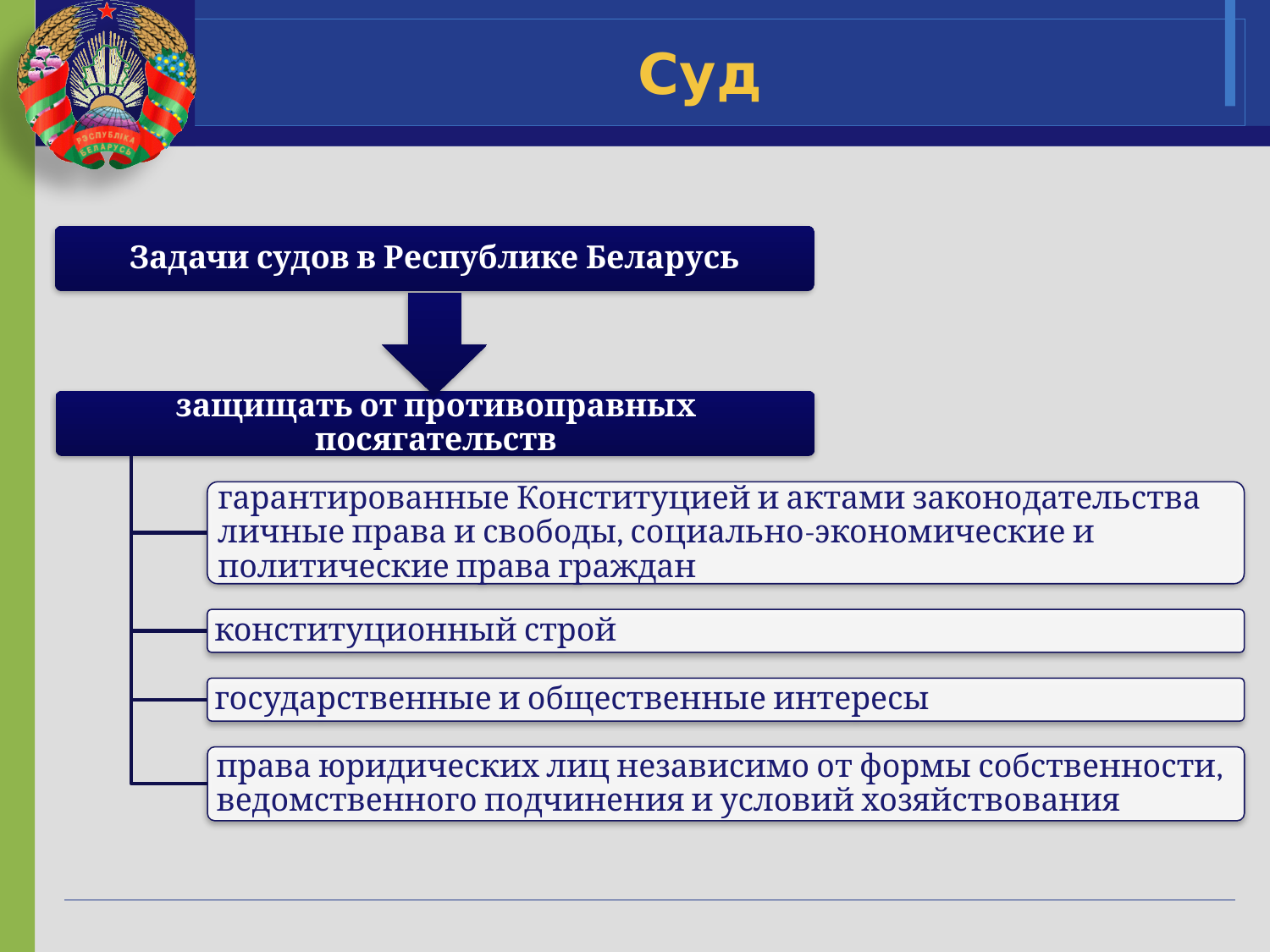

# Суд

Задачи судов в Республике Беларусь

защищать от противоправных посягательств
гарантированные Конституцией и актами законодательства личные права и свободы, социально-экономические и политические права граждан
конституционный строй
государственные и общественные интересы
права юридических лиц независимо от формы собственности, ведомственного подчинения и условий хозяйствования